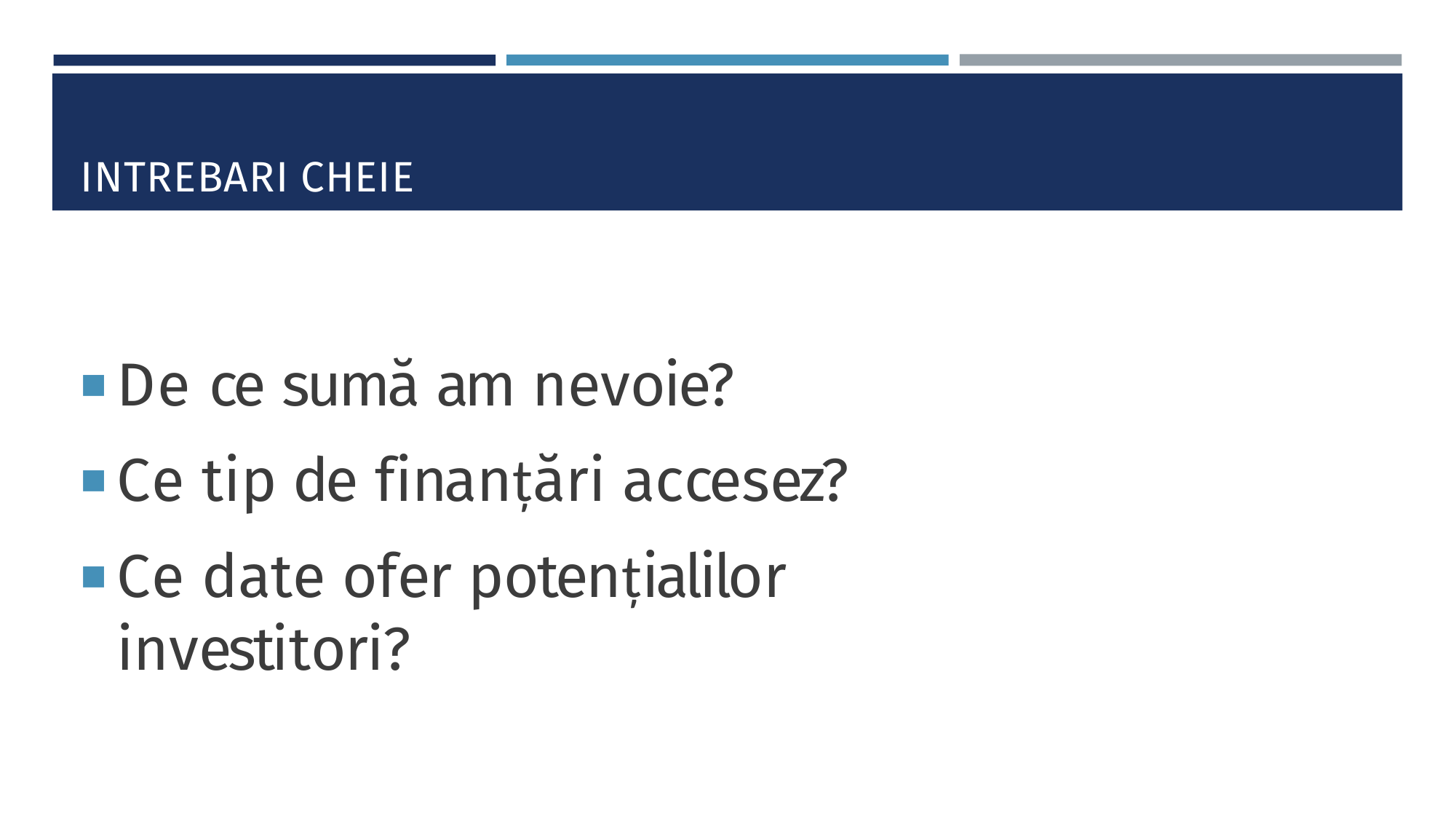

# INTREBARI CHEIE
De ce sumă am nevoie?
Ce tip de finanțări accesez?
Ce date ofer potențialilor investitori?